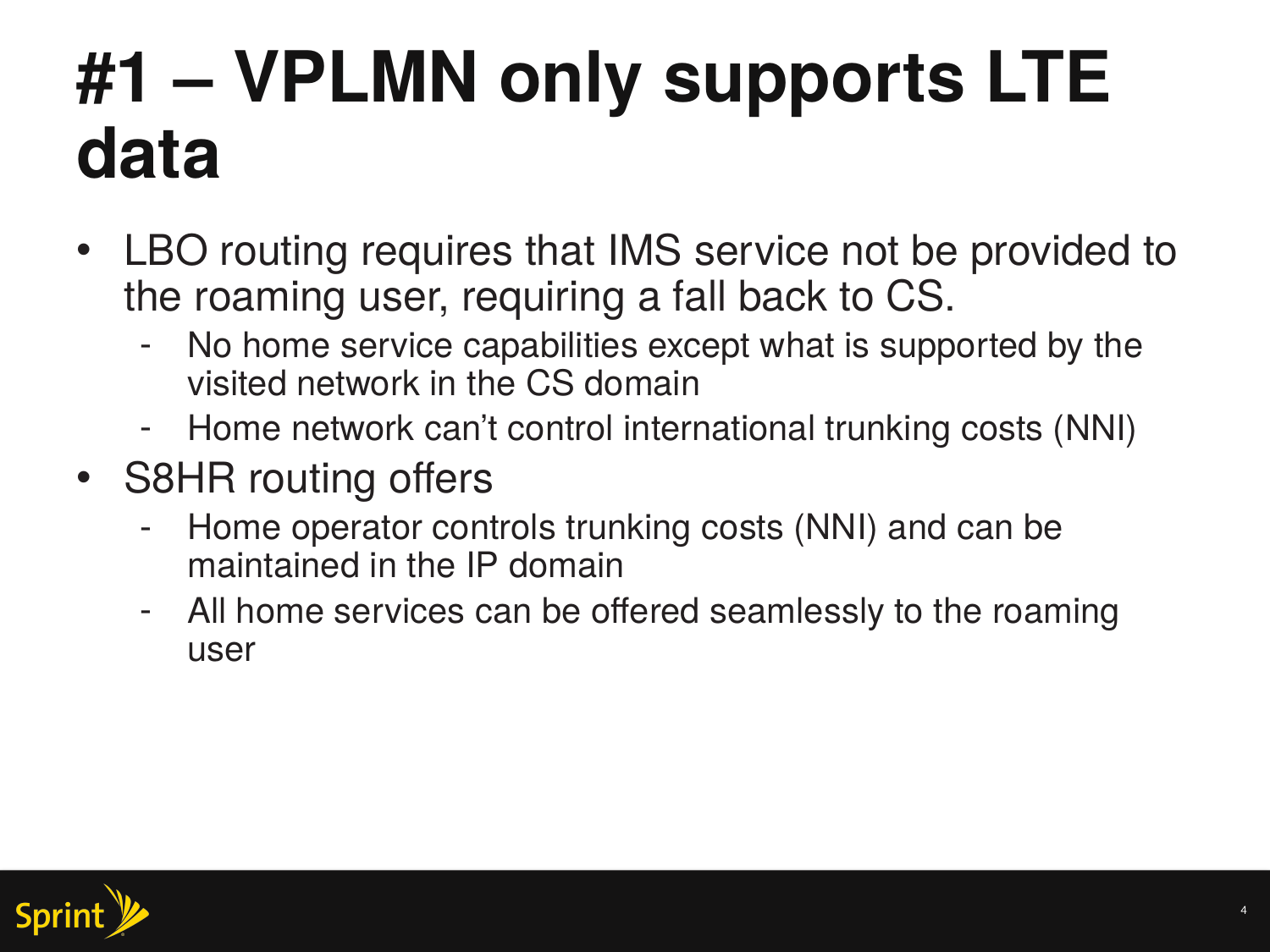

# #1 – VPLMN only supports LTE data
LBO routing requires that IMS service not be provided to the roaming user, requiring a fall back to CS.
No home service capabilities except what is supported by the visited network in the CS domain
Home network can’t control international trunking costs (NNI)
S8HR routing offers
Home operator controls trunking costs (NNI) and can be maintained in the IP domain
All home services can be offered seamlessly to the roaming user